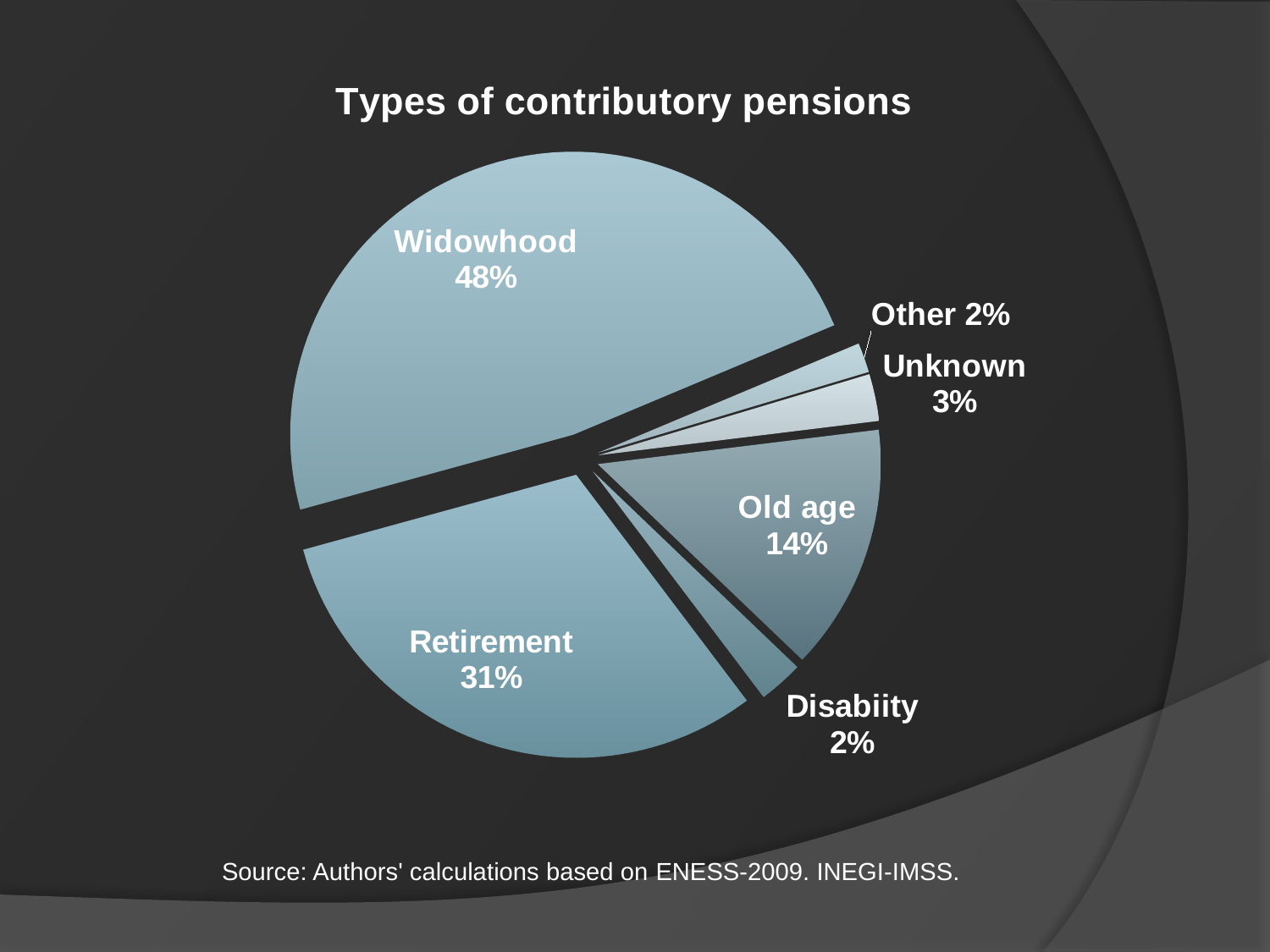

### Chart: Types of contributory pensions

| Category | tipos de pensiones |
|---|---|
| Retiro o vejez | 0.1409729444855899 |
| Accidente o enfermedad de trabajo | 0.02543753356237262 |
| Jubilación | 0.31036485917278384 |
| Viudez | 0.4794044313311361 |
| Otros | 0.016964344533101233 |
| No sabe | 0.02685588691501659 |
Source: Authors' calculations based on ENESS-2009. INEGI-IMSS.